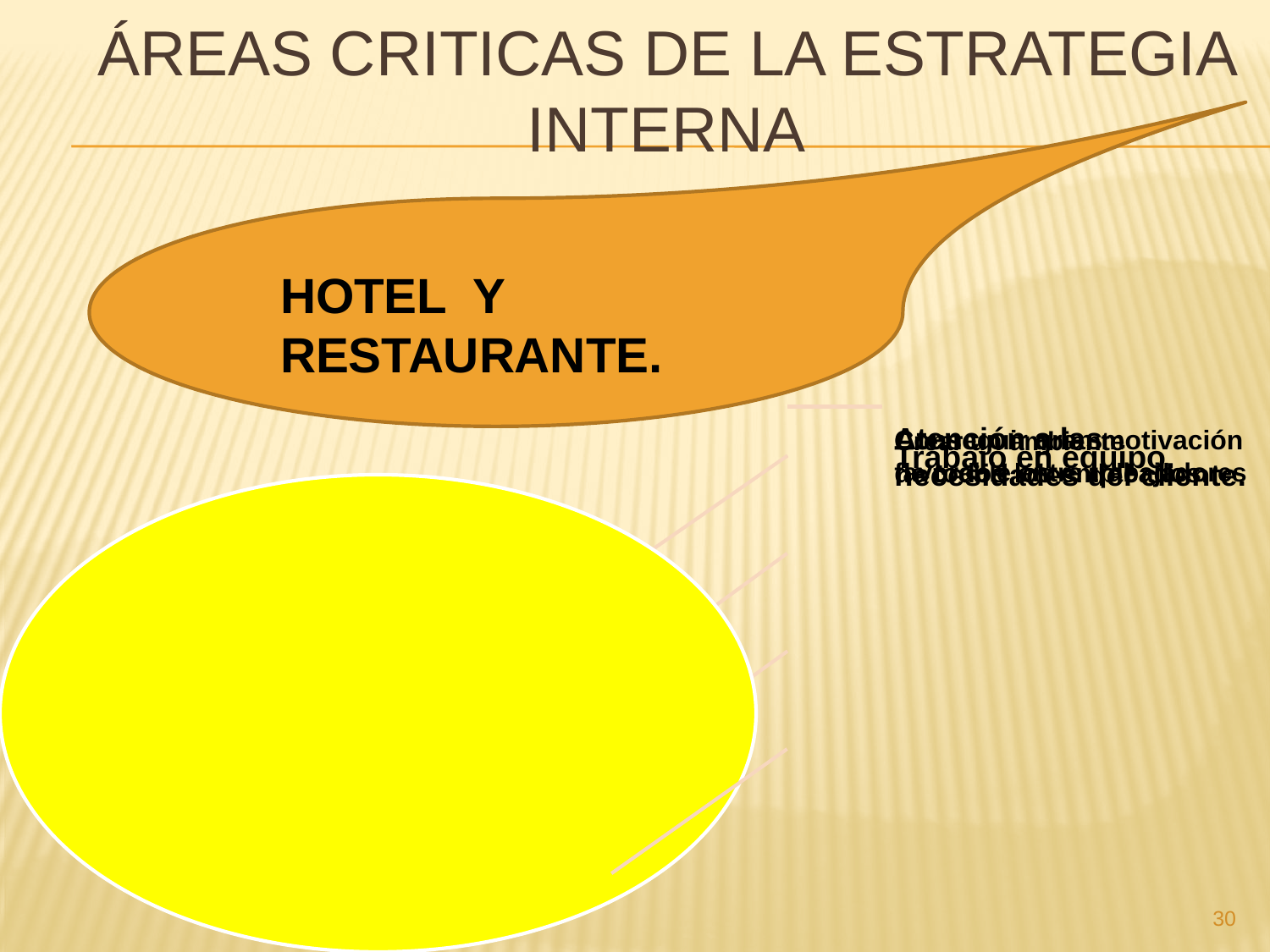

# Áreas criticas de la estrategia interna

HOTEL  Y RESTAURANTE.
Trabajo en equipo.
30